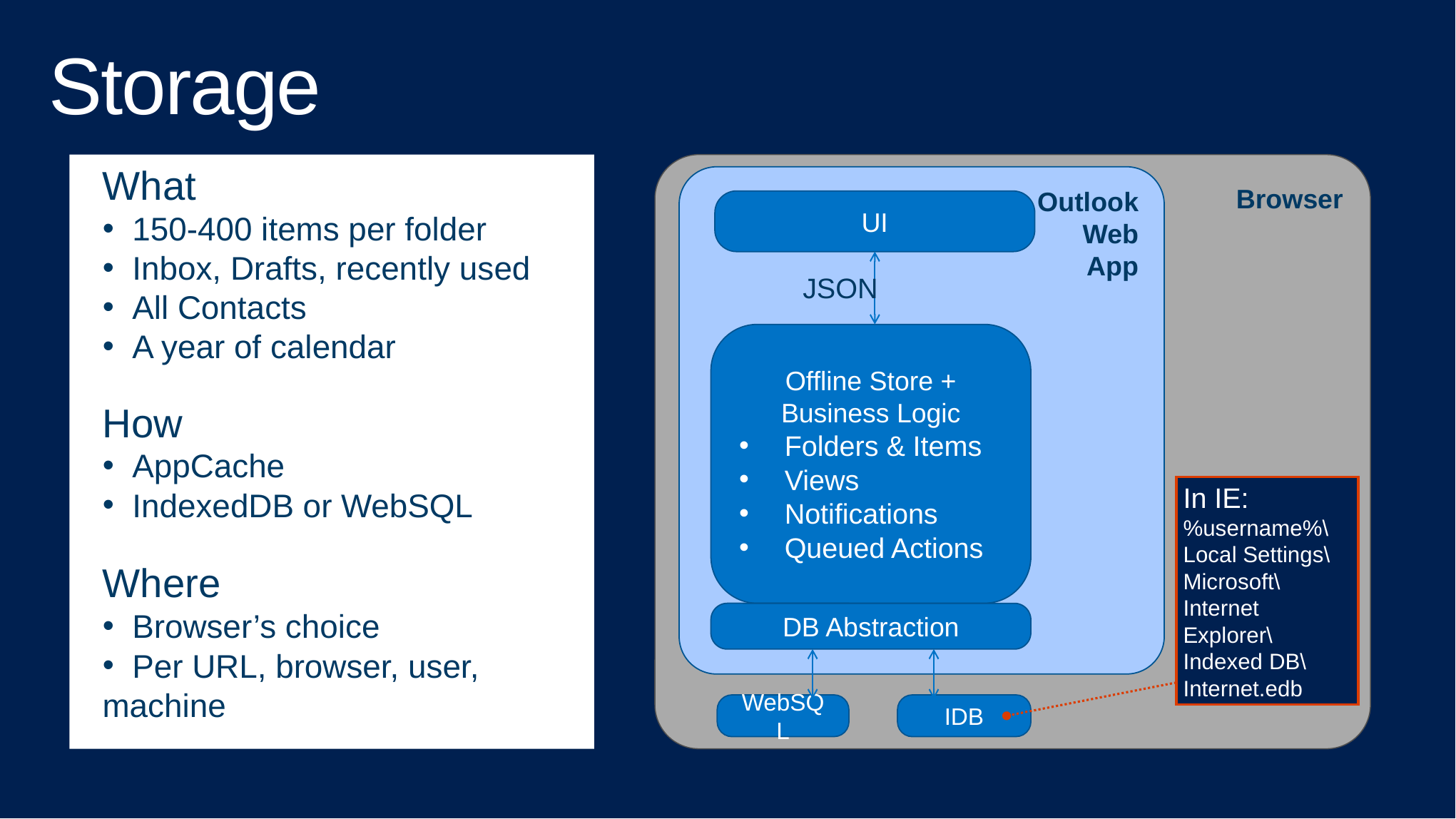

# Storage
What
  150-400 items per folder
  Inbox, Drafts, recently used
  All Contacts
  A year of calendar

How
  AppCache
  IndexedDB or WebSQL

Where
  Browser’s choice
  Per URL, browser, user, machine

  Browser
Outlook
Web
App
UI
JSON
Offline Store +
Business Logic
Folders & Items
Views
Notifications
Queued Actions
In IE:
%username%\
Local Settings\
Microsoft\
Internet Explorer\
Indexed DB\
Internet.edb
DB Abstraction
WebSQL
IDB